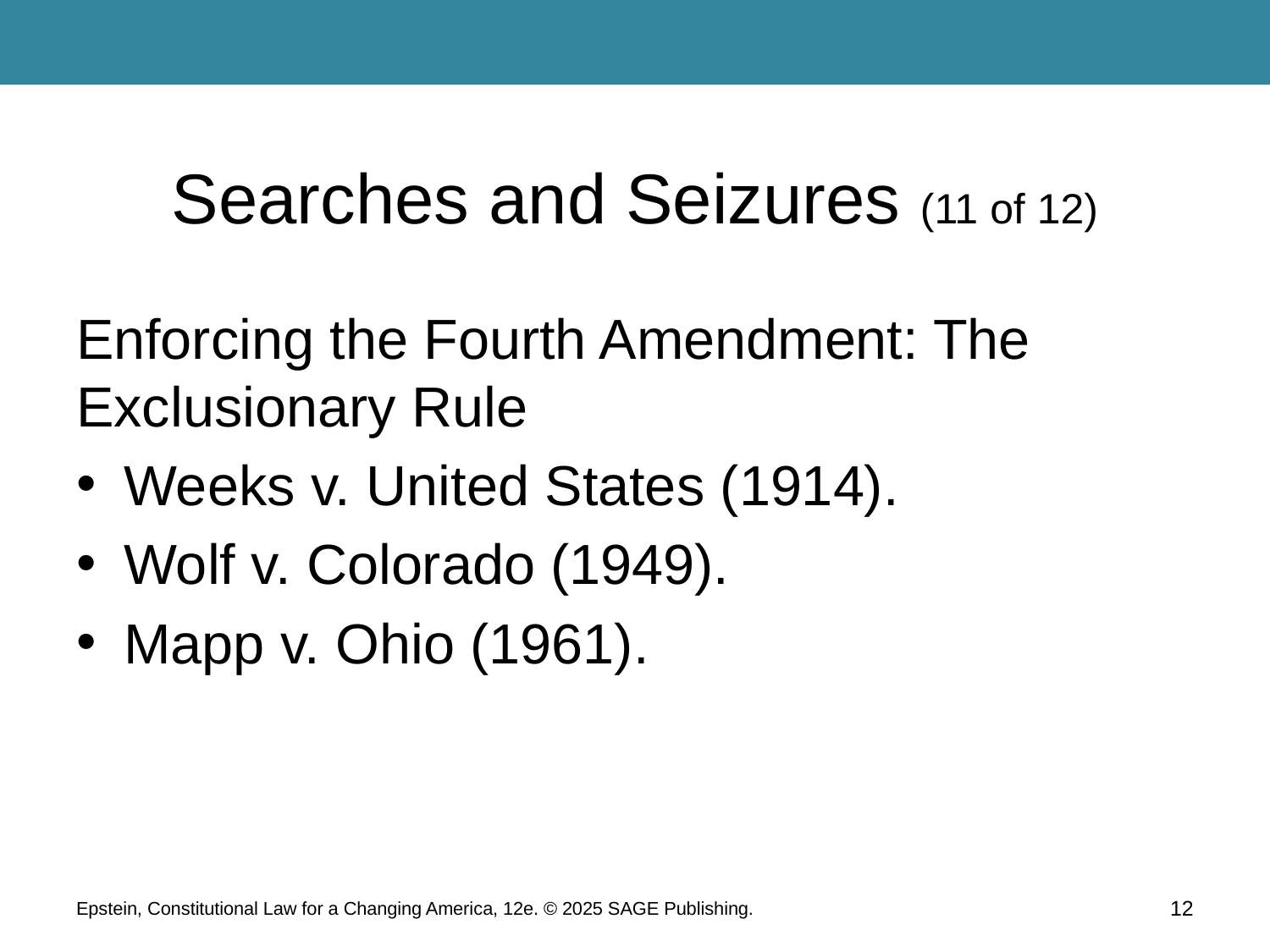

# Searches and Seizures (11 of 12)
Enforcing the Fourth Amendment: The Exclusionary Rule
Weeks v. United States (1914).
Wolf v. Colorado (1949).
Mapp v. Ohio (1961).
Epstein, Constitutional Law for a Changing America, 12e. © 2025 SAGE Publishing.
12